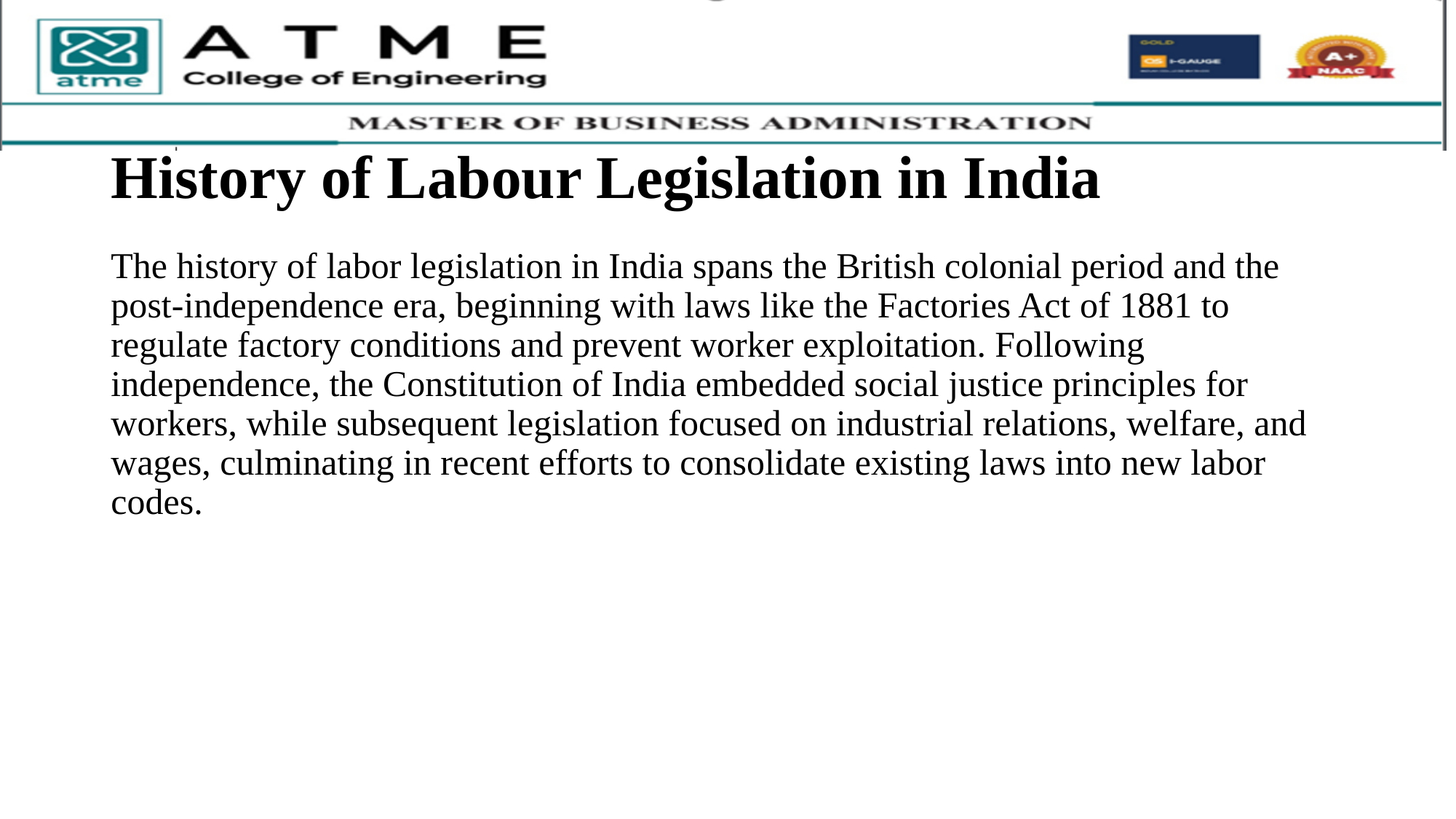

# History of Labour Legislation in India
The history of labor legislation in India spans the British colonial period and the post-independence era, beginning with laws like the Factories Act of 1881 to regulate factory conditions and prevent worker exploitation. Following independence, the Constitution of India embedded social justice principles for workers, while subsequent legislation focused on industrial relations, welfare, and wages, culminating in recent efforts to consolidate existing laws into new labor codes.